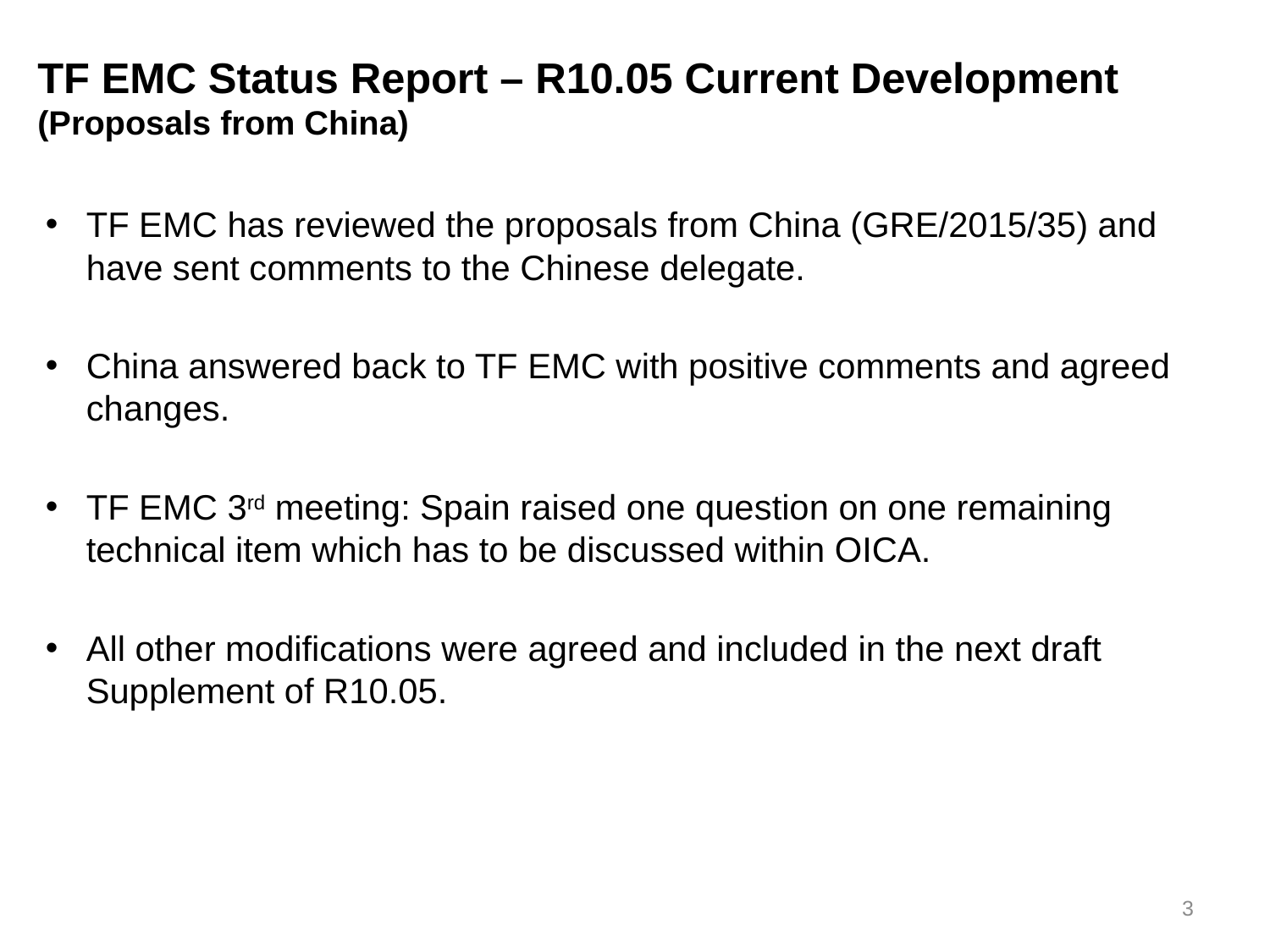

TF EMC Status Report – R10.05 Current Development
(Proposals from China)
TF EMC has reviewed the proposals from China (GRE/2015/35) and have sent comments to the Chinese delegate.

China answered back to TF EMC with positive comments and agreed changes.

TF EMC 3rd meeting: Spain raised one question on one remaining technical item which has to be discussed within OICA.

All other modifications were agreed and included in the next draft Supplement of R10.05.
3